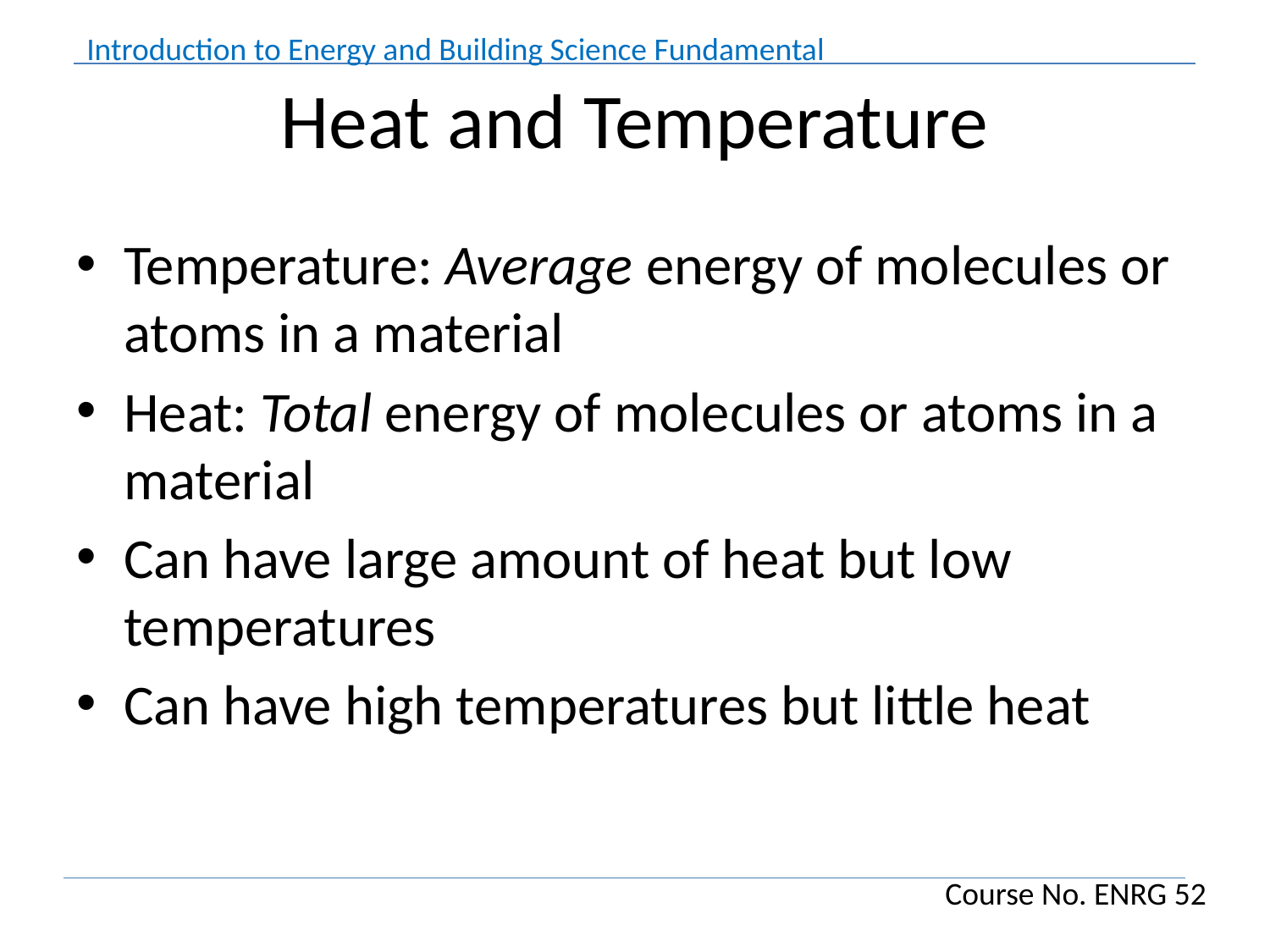

# Heat and Temperature
Temperature: Average energy of molecules or atoms in a material
Heat: Total energy of molecules or atoms in a material
Can have large amount of heat but low temperatures
Can have high temperatures but little heat